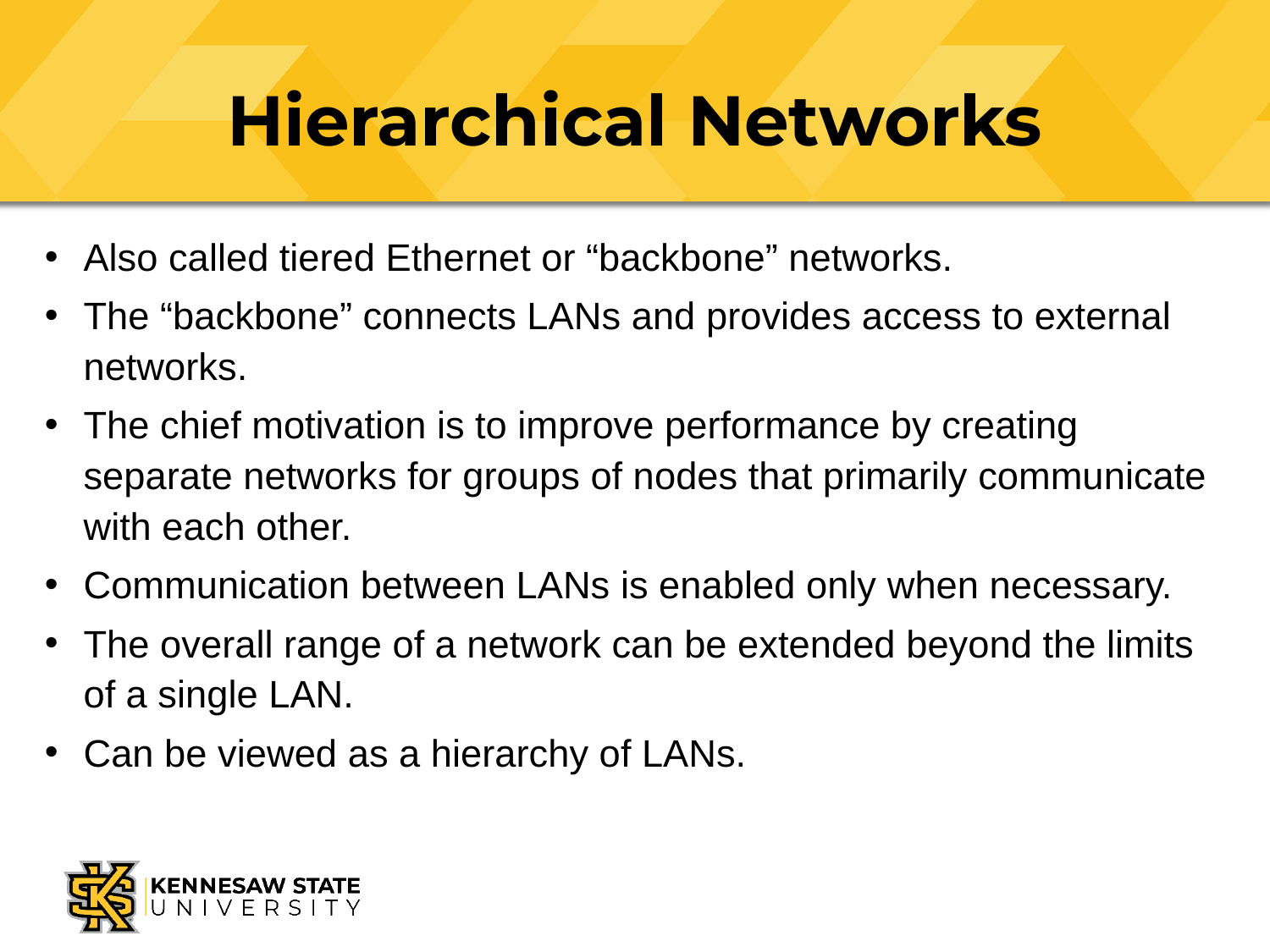

# Hierarchical Networks
Also called tiered Ethernet or “backbone” networks.
The “backbone” connects LANs and provides access to external networks.
The chief motivation is to improve performance by creating separate networks for groups of nodes that primarily communicate with each other.
Communication between LANs is enabled only when necessary.
The overall range of a network can be extended beyond the limits of a single LAN.
Can be viewed as a hierarchy of LANs.